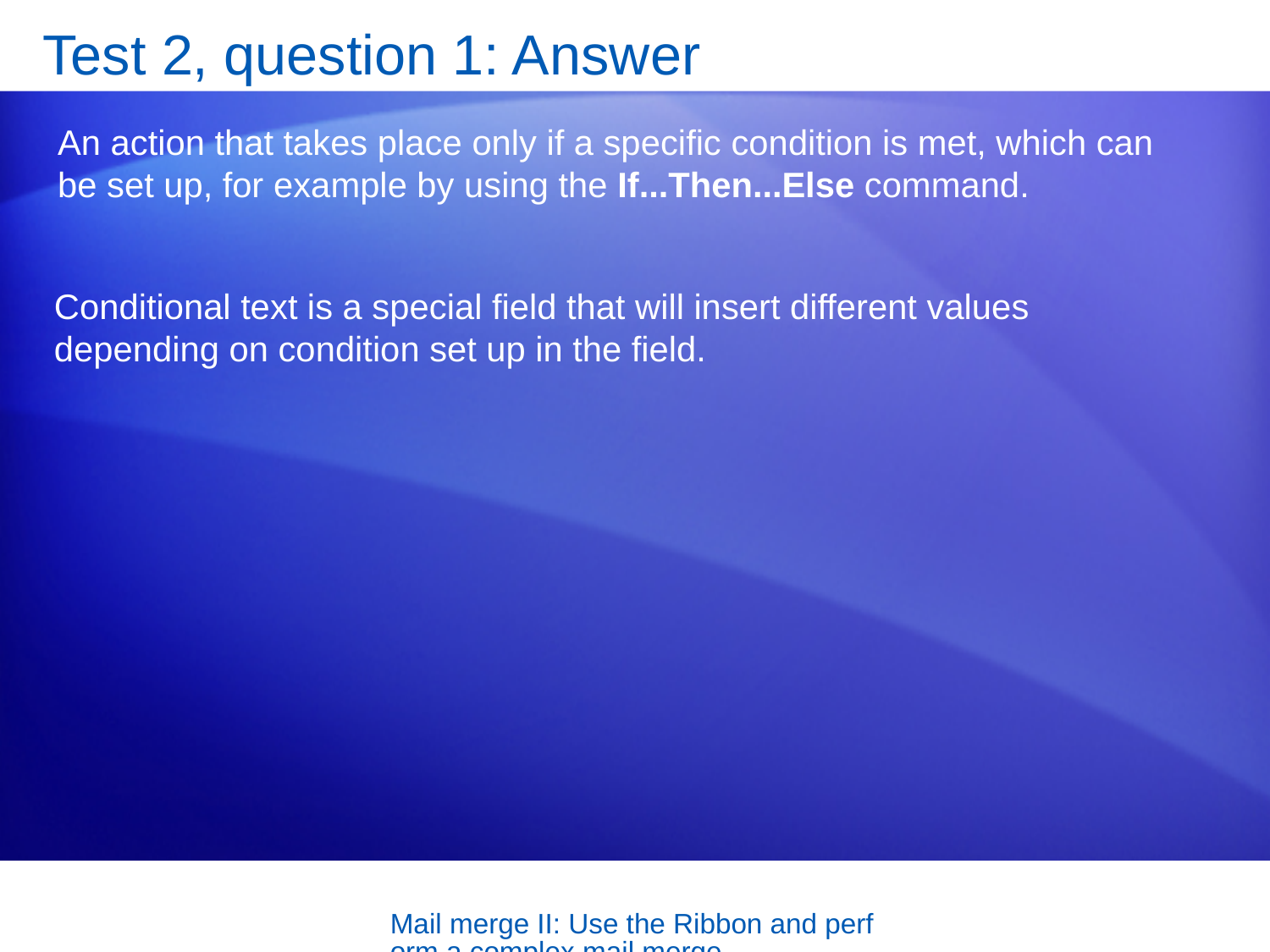

# Test 2, question 1: Answer
An action that takes place only if a specific condition is met, which can be set up, for example by using the If...Then...Else command.
Conditional text is a special field that will insert different values depending on condition set up in the field.
Mail merge II: Use the Ribbon and perform a complex mail merge